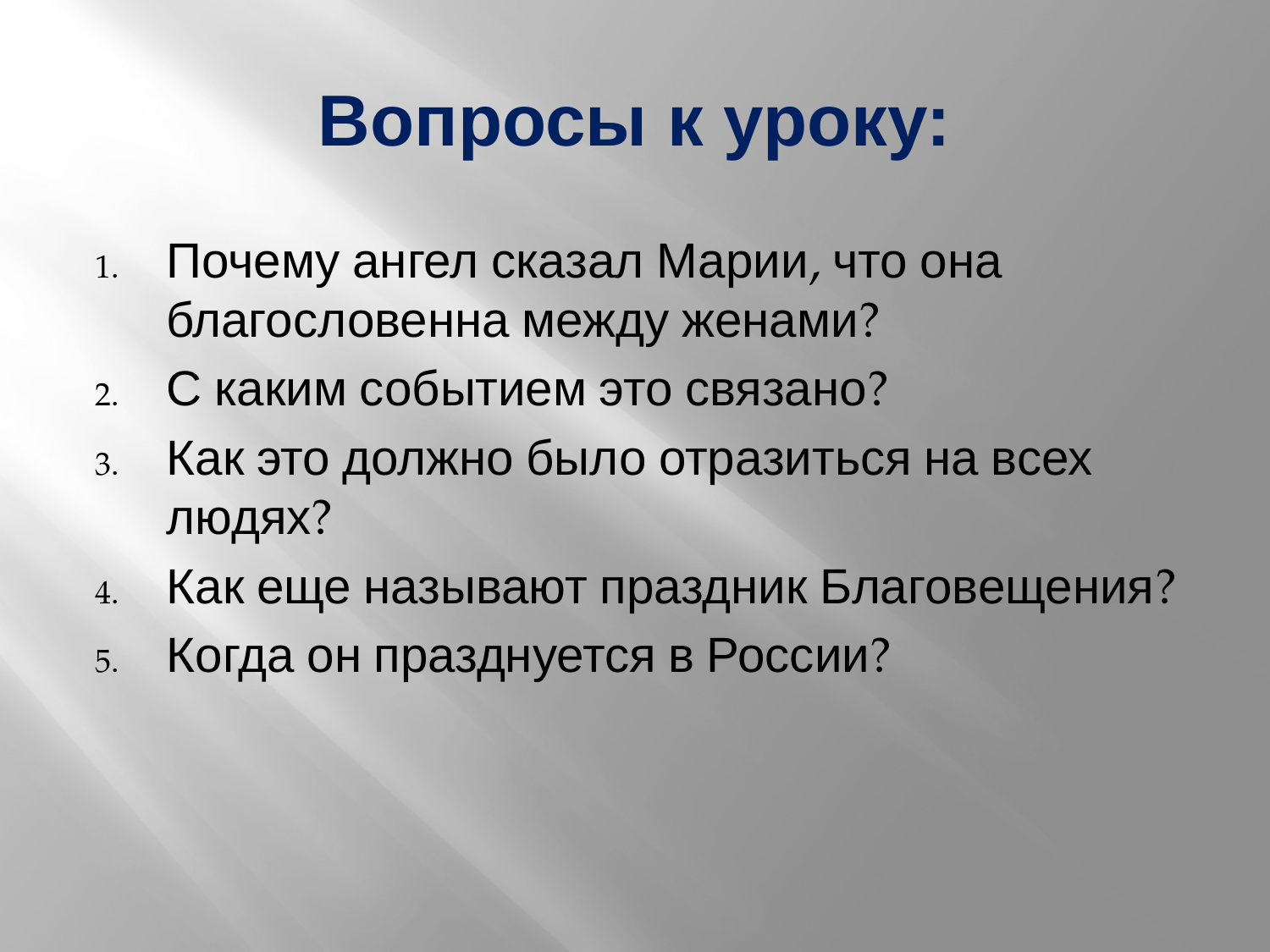

# Вопросы к уроку:
Почему ангел сказал Марии, что она благословенна между женами?
С каким событием это связано?
Как это должно было отразиться на всех людях?
Как еще называют праздник Благовещения?
Когда он празднуется в России?